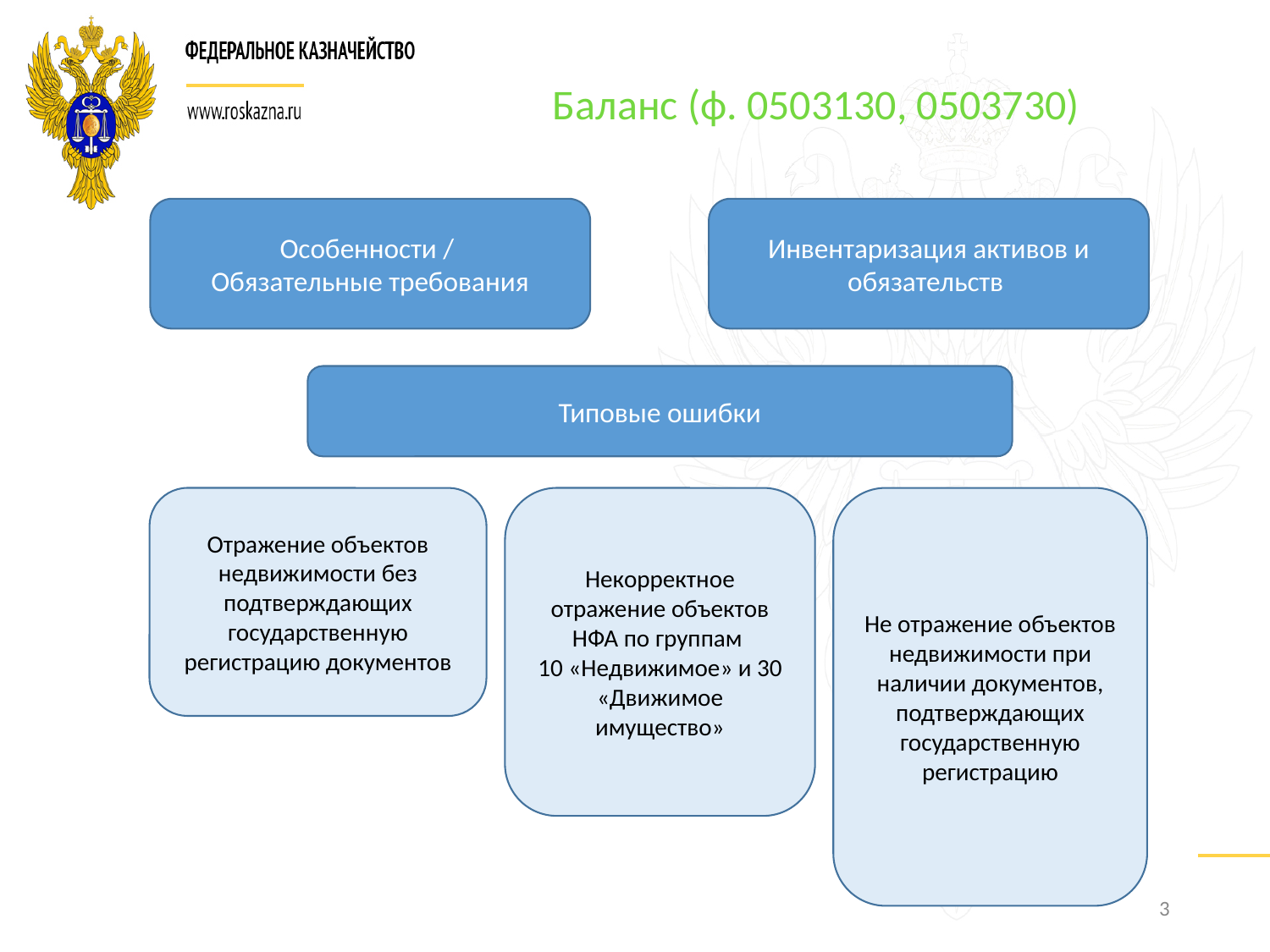

# Баланс (ф. 0503130, 0503730)
Особенности /
Обязательные требования
Инвентаризация активов и обязательств
Типовые ошибки
Отражение объектов недвижимости без подтверждающих государственную регистрацию документов
Некорректное отражение объектов НФА по группам
10 «Недвижимое» и 30 «Движимое имущество»
Не отражение объектов недвижимости при наличии документов, подтверждающих государственную регистрацию
3